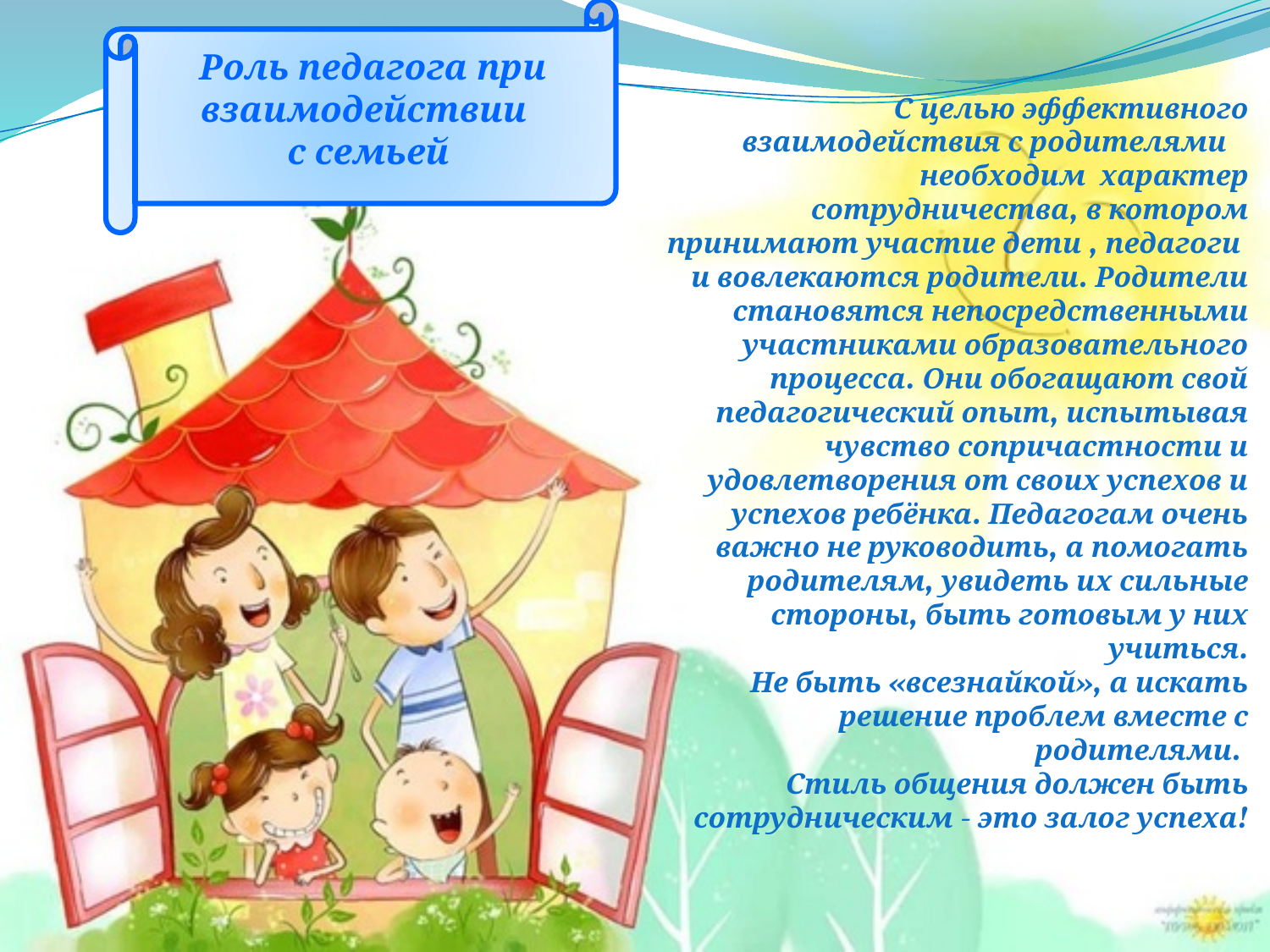

Роль педагога при взаимодействии
с семьей

# С целью эффективного взаимодействия с родителями    необходим  характер сотрудничества, в котором принимают участие дети , педагоги  и вовлекаются родители. Родители становятся непосредственными участниками образовательного процесса. Они обогащают свой педагогический опыт, испытывая чувство сопричастности и удовлетворения от своих успехов и успехов ребёнка. Педагогам очень важно не руководить, а помогать родителям, увидеть их сильные стороны, быть готовым у них учиться. Не быть «всезнайкой», а искать решение проблем вместе с родителями. Стиль общения должен быть сотрудническим - это залог успеха!